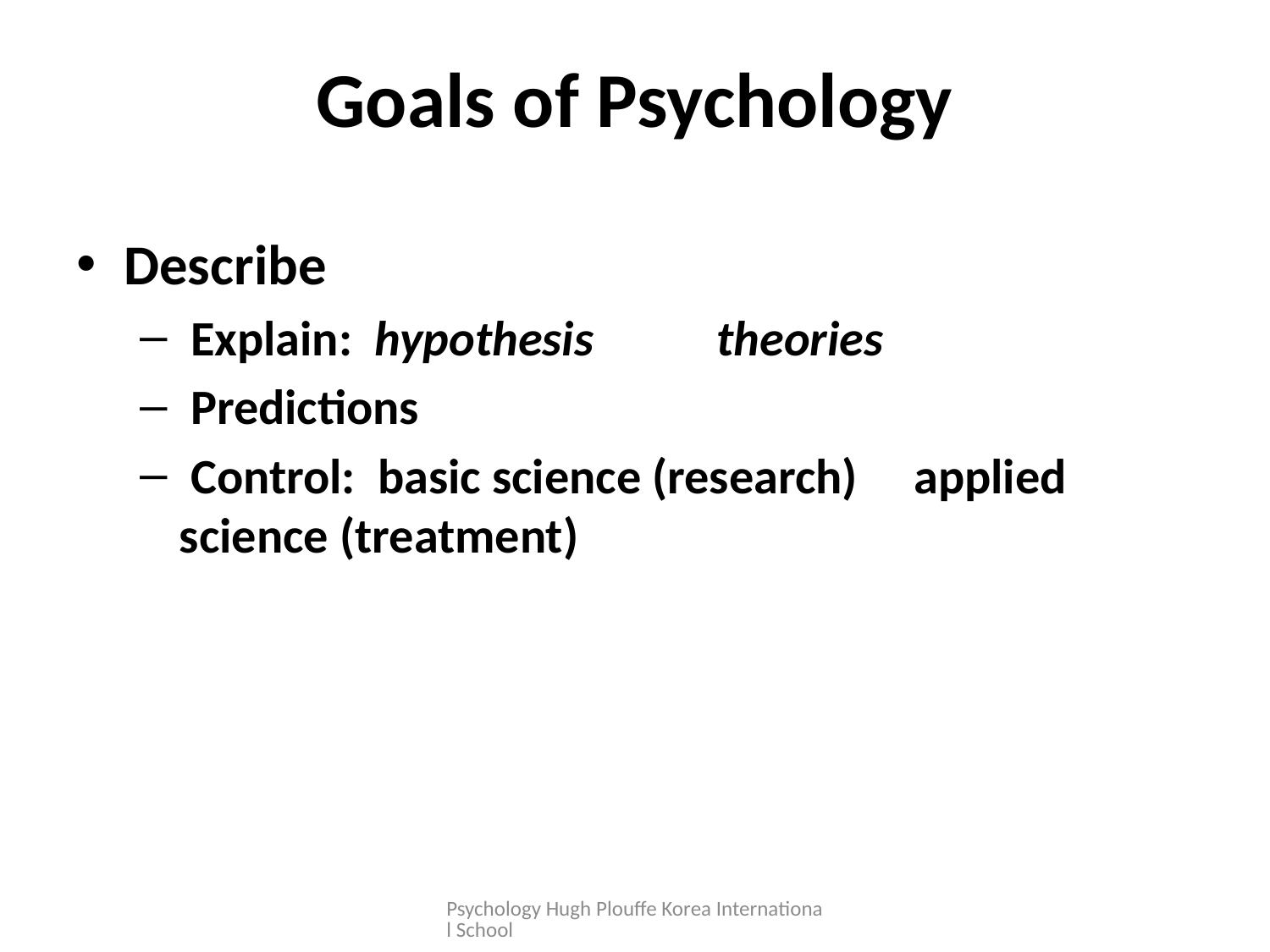

# Goals of Psychology
Describe
 Explain:  hypothesis           theories
 Predictions
 Control:  basic science (research)     applied science (treatment)

Psychology Hugh Plouffe Korea International School